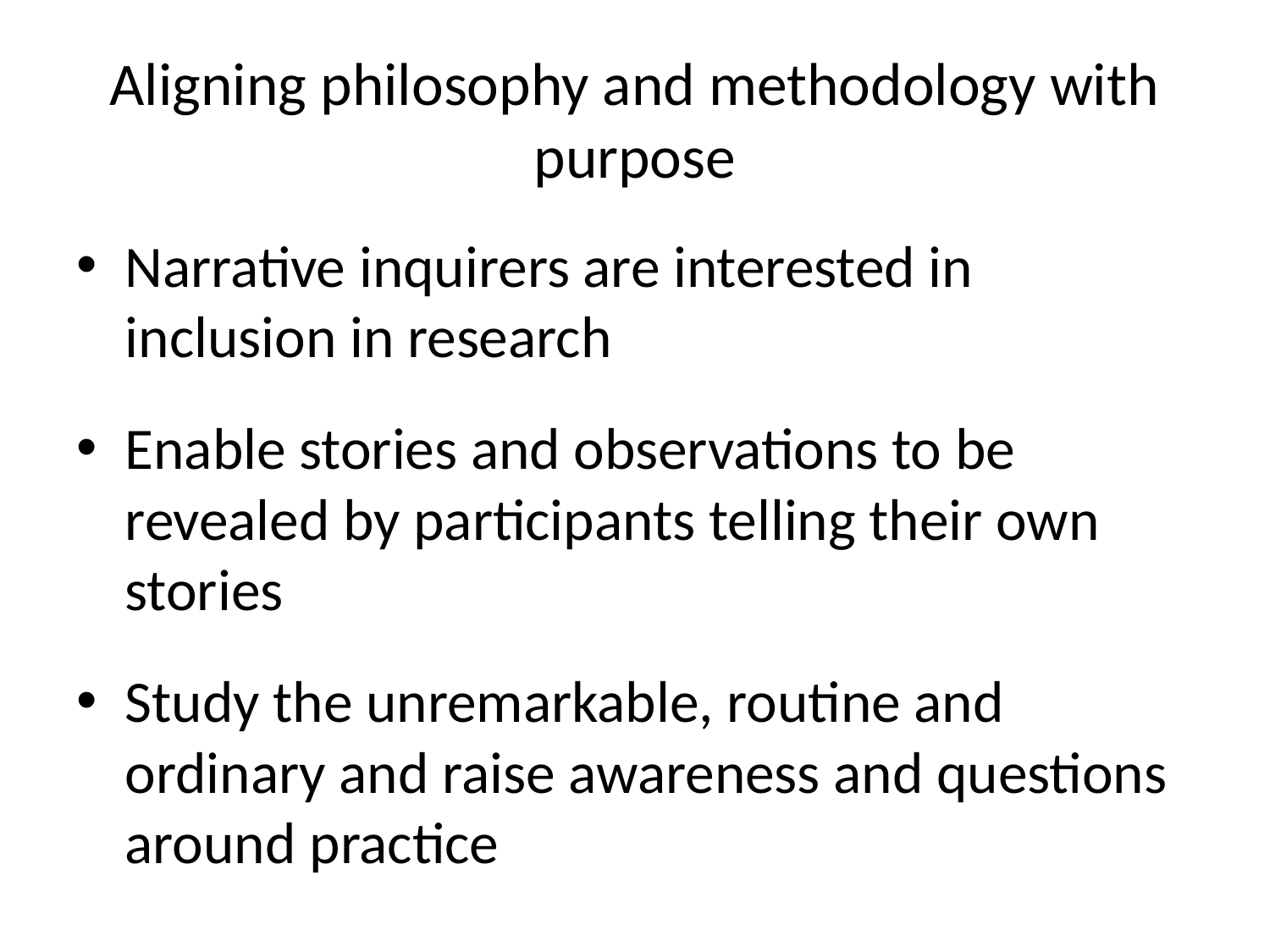

# Aligning philosophy and methodology with purpose
Narrative inquirers are interested in inclusion in research
Enable stories and observations to be revealed by participants telling their own stories
Study the unremarkable, routine and ordinary and raise awareness and questions around practice